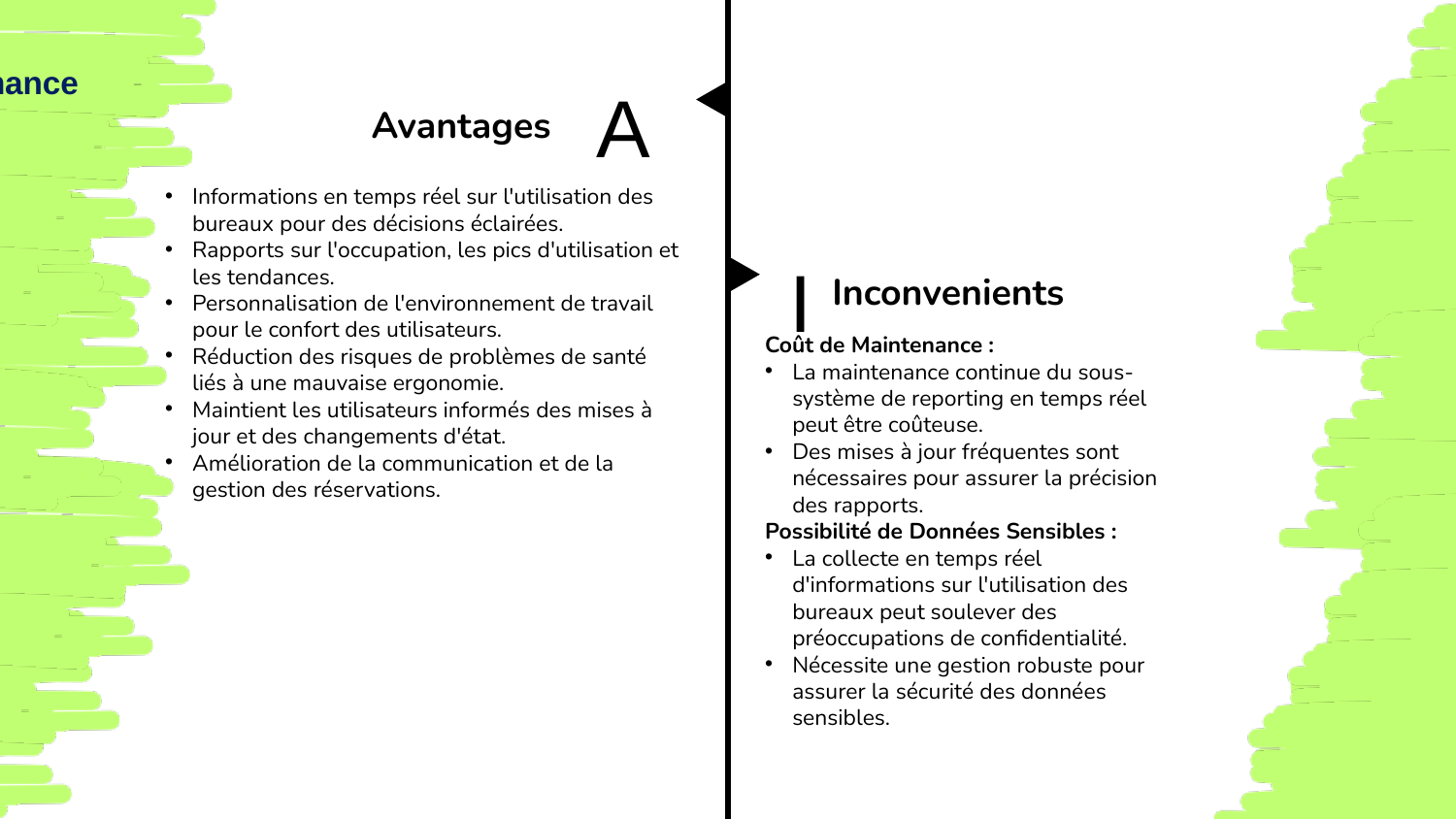

A
Avantages

I
Inconvenients

Coût de Maintenance :
La maintenance continue du sous-système de reporting en temps réel peut être coûteuse.
Des mises à jour fréquentes sont nécessaires pour assurer la précision des rapports.
Possibilité de Données Sensibles :
La collecte en temps réel d'informations sur l'utilisation des bureaux peut soulever des préoccupations de confidentialité.
Nécessite une gestion robuste pour assurer la sécurité des données sensibles.

Solution 3: Performance Monitoring and Optimization
Informations en temps réel sur l'utilisation des bureaux pour des décisions éclairées.
Rapports sur l'occupation, les pics d'utilisation et les tendances.
Personnalisation de l'environnement de travail pour le confort des utilisateurs.
Réduction des risques de problèmes de santé liés à une mauvaise ergonomie.
Maintient les utilisateurs informés des mises à jour et des changements d'état.
Amélioration de la communication et de la gestion des réservations.